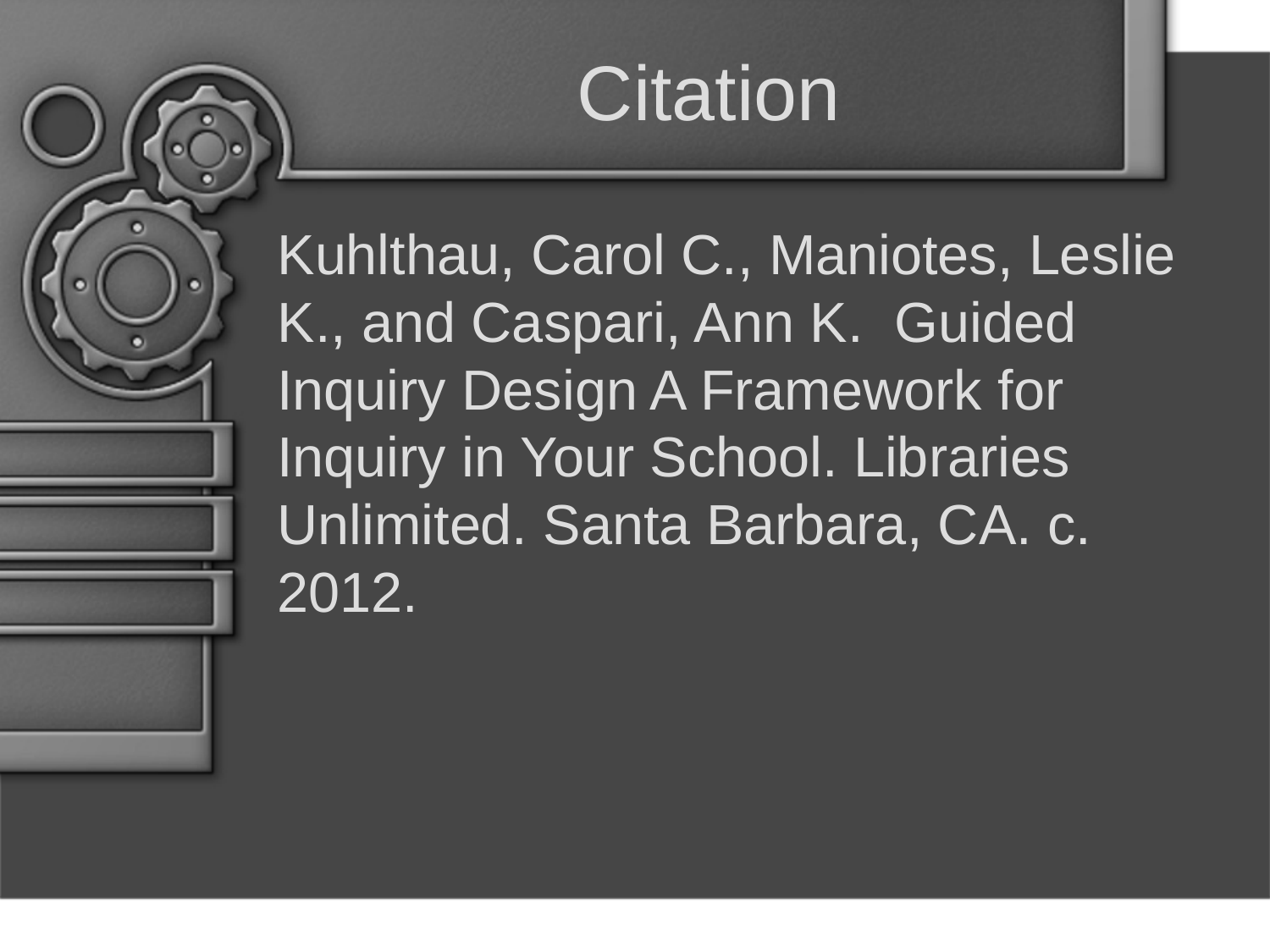

# Citation
Kuhlthau, Carol C., Maniotes, Leslie K., and Caspari, Ann K.  Guided Inquiry Design A Framework for Inquiry in Your School. Libraries Unlimited. Santa Barbara, CA. c. 2012.